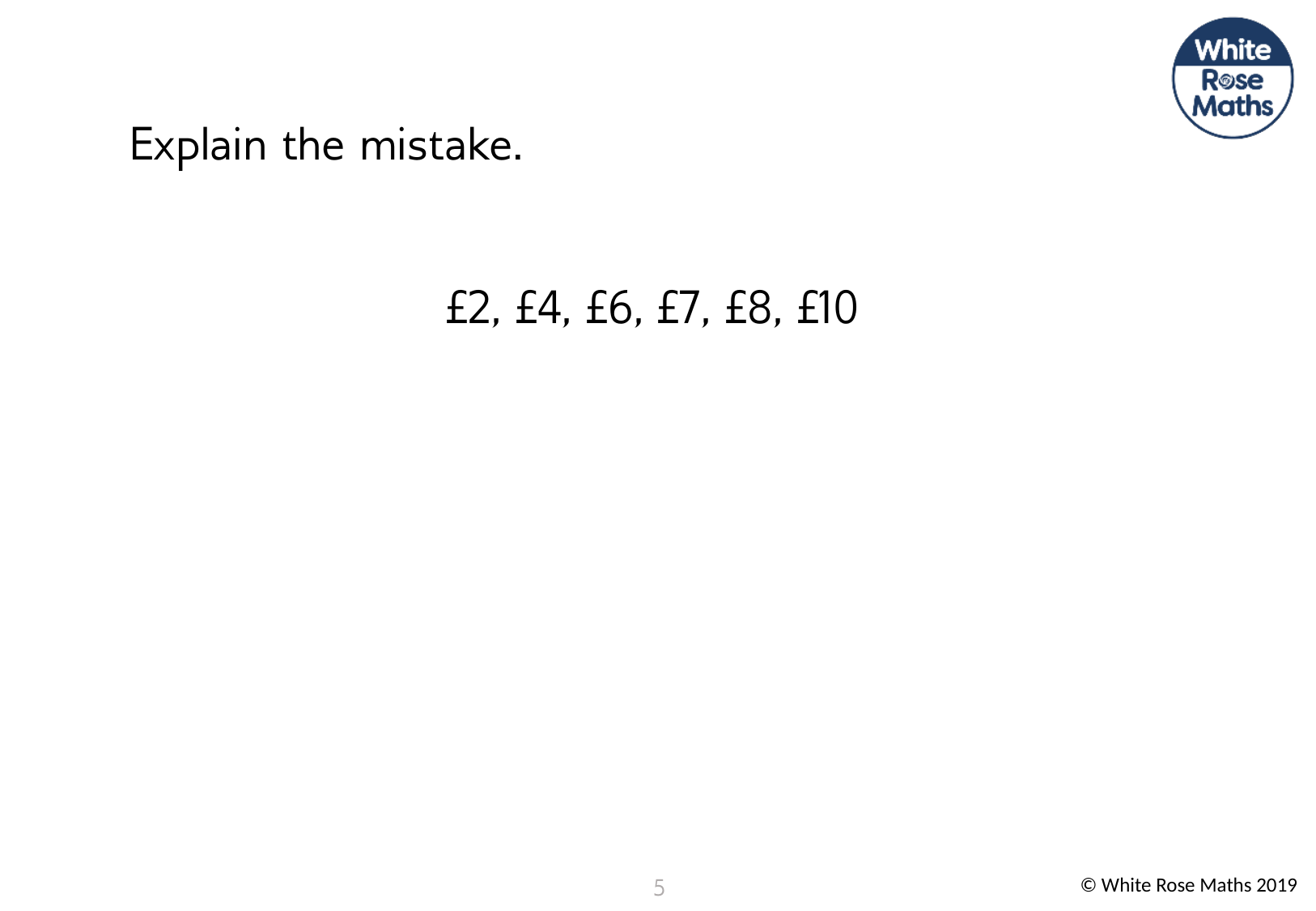

Explain the mistake.

£2, £4, £6, £7, £8, £10

5